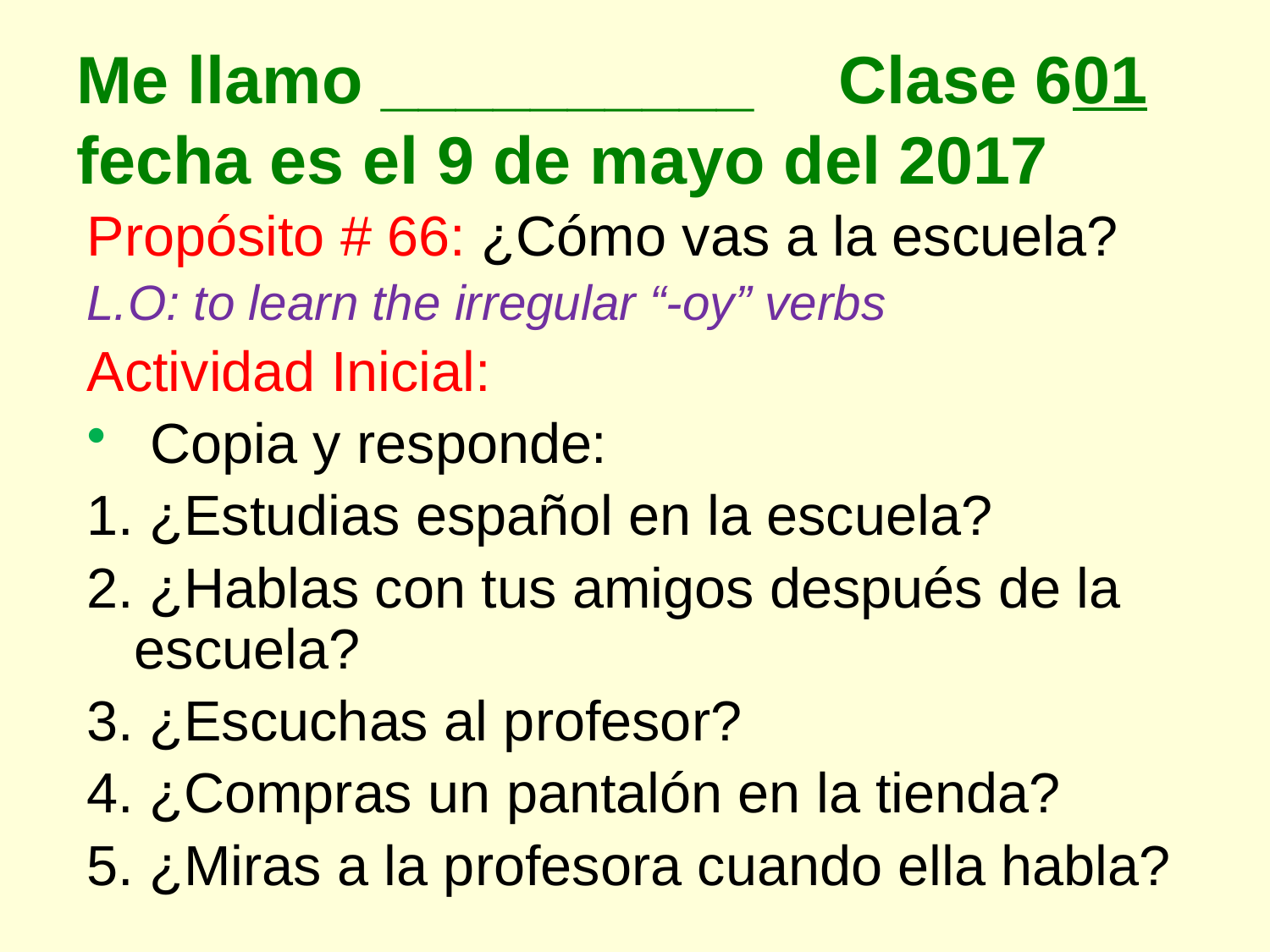

# Me llamo __________	Clase 601 fecha es el 9 de mayo del 2017
Propósito # 66: ¿Cómo vas a la escuela?
L.O: to learn the irregular “-oy” verbs
Actividad Inicial:
 Copia y responde:
1. ¿Estudias español en la escuela?
2. ¿Hablas con tus amigos después de la escuela?
3. ¿Escuchas al profesor?
4. ¿Compras un pantalón en la tienda?
5. ¿Miras a la profesora cuando ella habla?